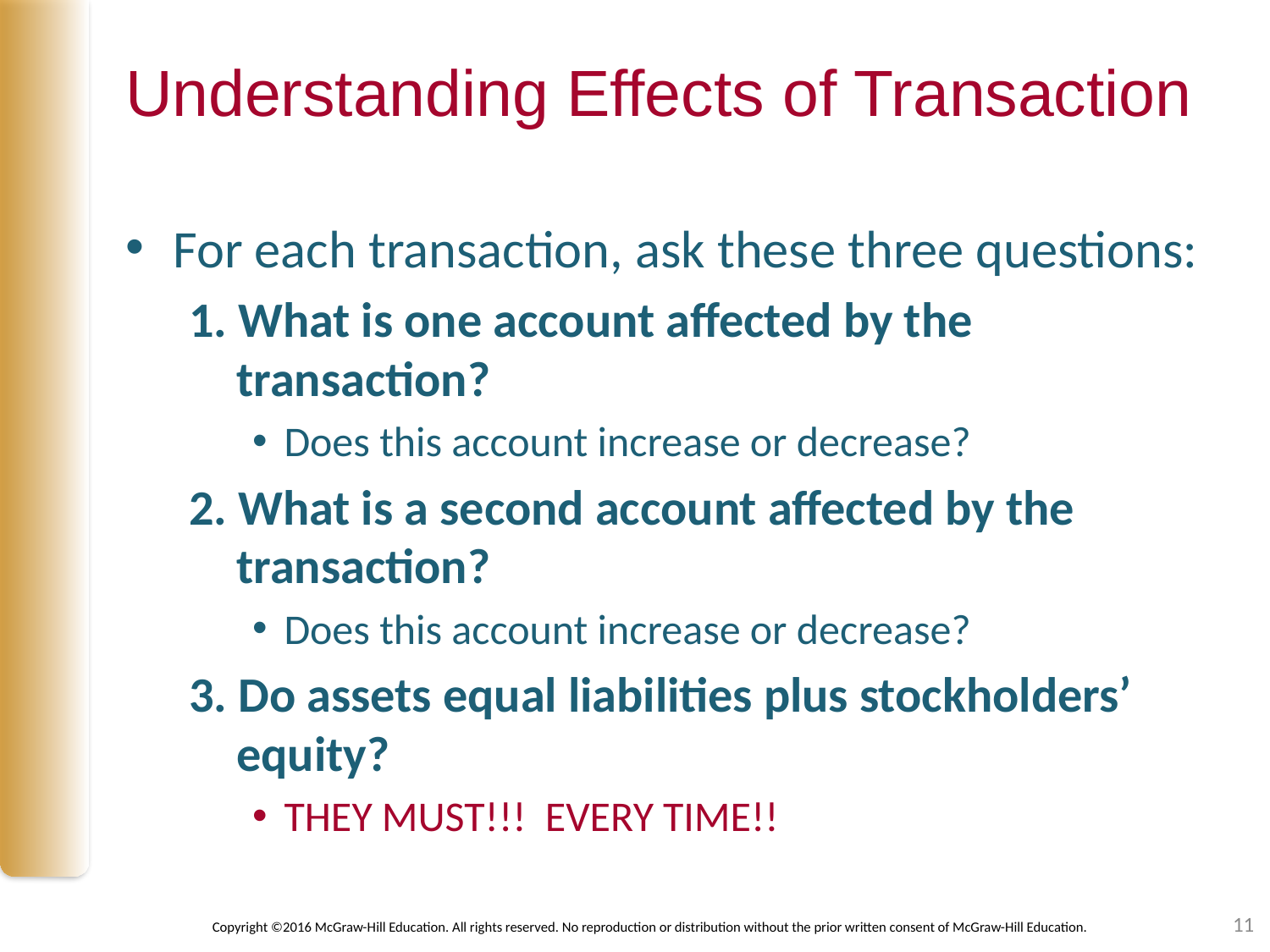

# Understanding Effects of Transaction
For each transaction, ask these three questions:
1. What is one account affected by the transaction?
Does this account increase or decrease?
2. What is a second account affected by the transaction?
Does this account increase or decrease?
3. Do assets equal liabilities plus stockholders’ equity?
THEY MUST!!!  EVERY TIME!!
11
Copyright ©2016 McGraw-Hill Education. All rights reserved. No reproduction or distribution without the prior written consent of McGraw-Hill Education.